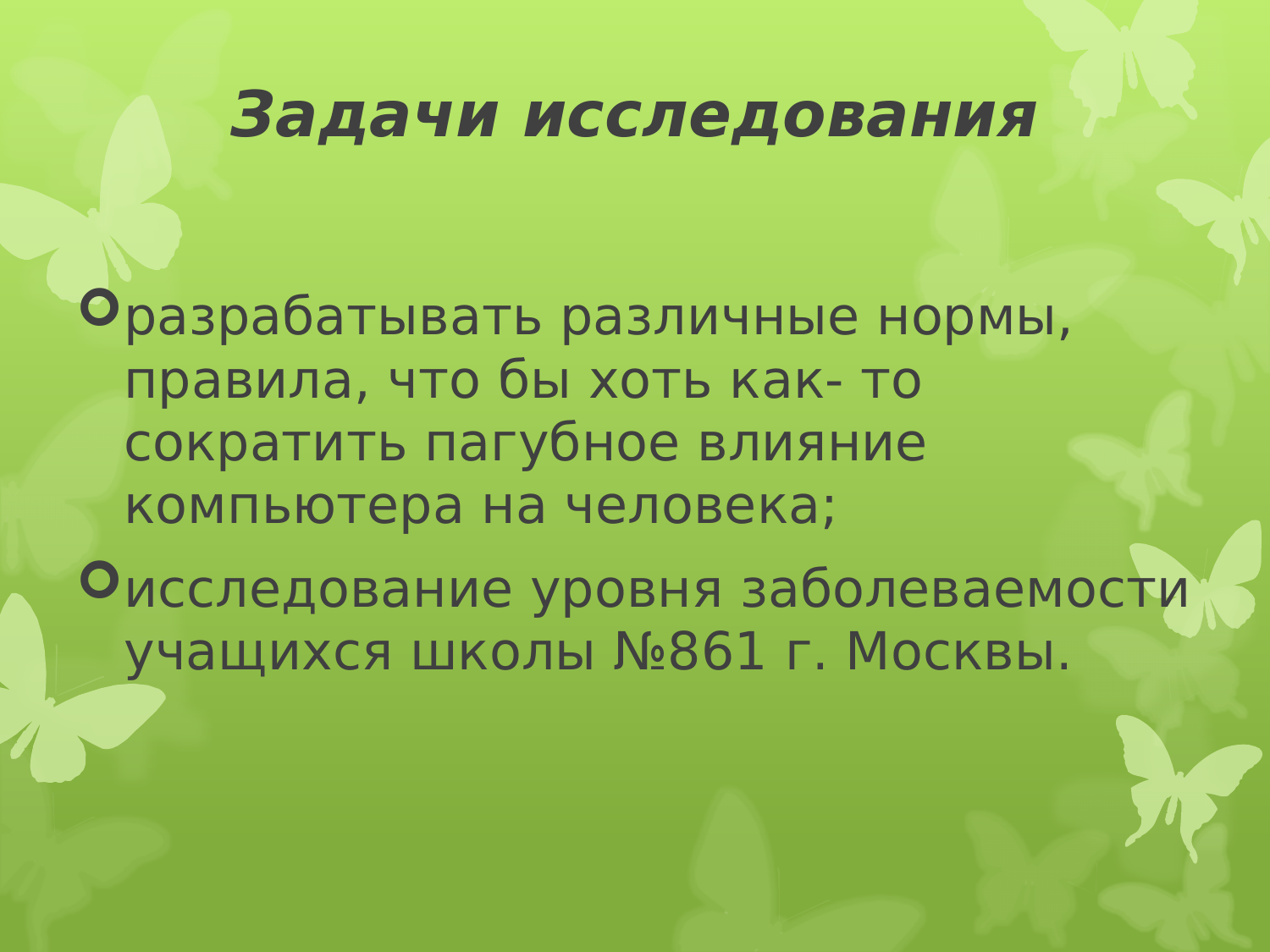

# Задачи исследования
разрабатывать различные нормы, правила, что бы хоть как- то сократить пагубное влияние компьютера на человека;
исследование уровня заболеваемости учащихся школы №861 г. Москвы.